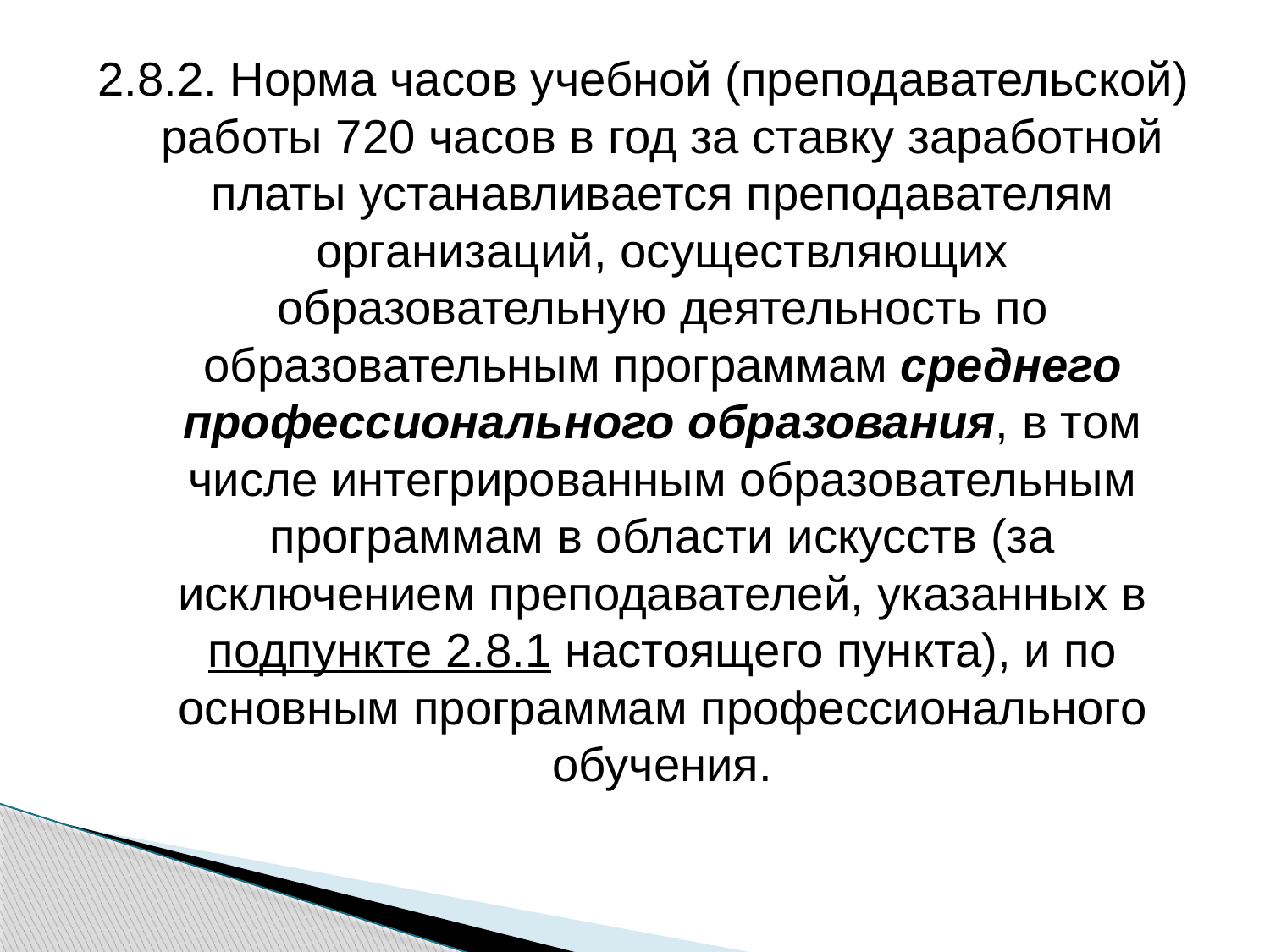

2.8.2. Норма часов учебной (преподавательской) работы 720 часов в год за ставку заработной платы устанавливается преподавателям организаций, осуществляющих образовательную деятельность по образовательным программам среднего профессионального образования, в том числе интегрированным образовательным программам в области искусств (за исключением преподавателей, указанных в подпункте 2.8.1 настоящего пункта), и по основным программам профессионального обучения.